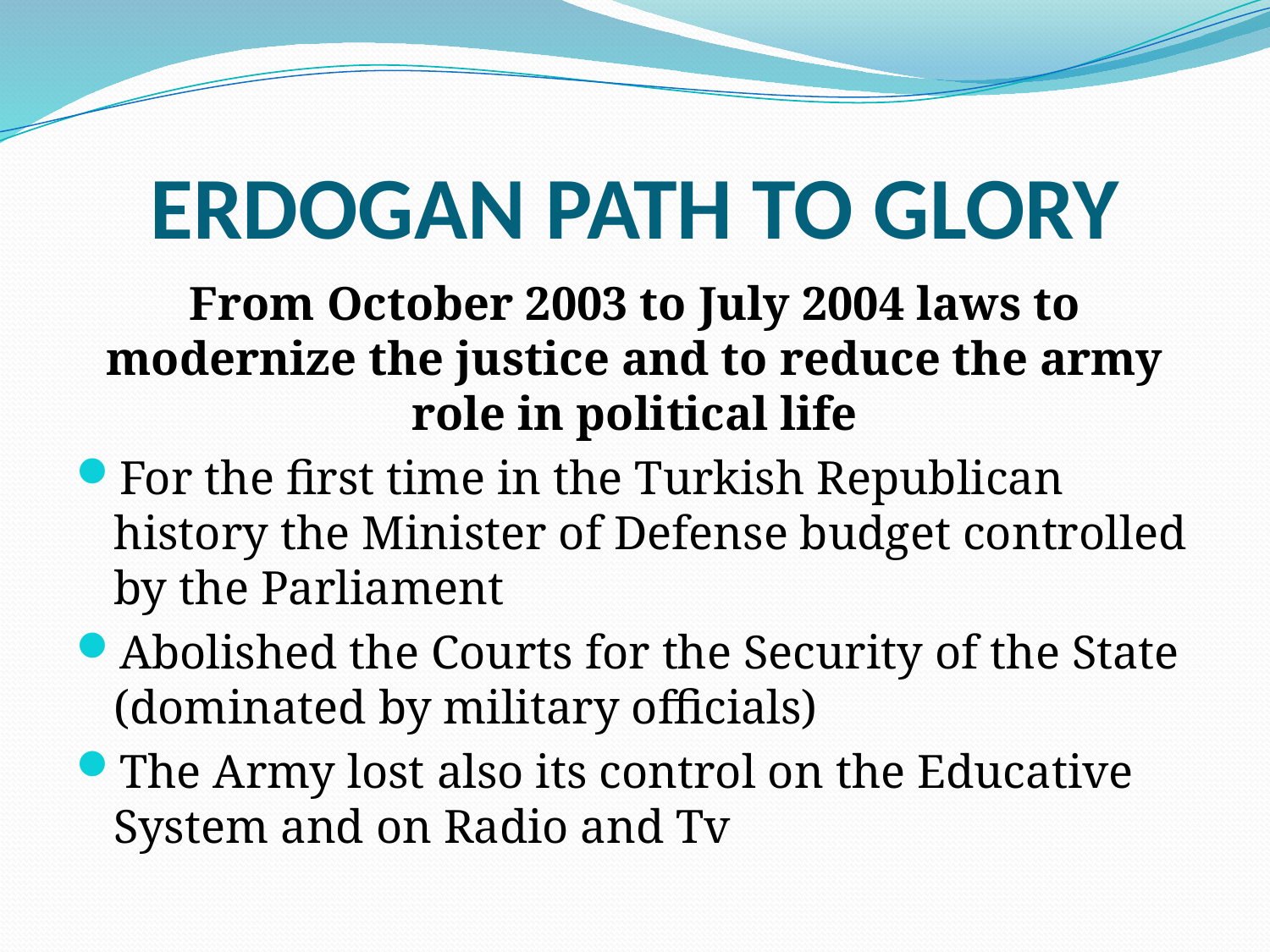

# ERDOGAN PATH TO GLORY
From October 2003 to July 2004 laws to modernize the justice and to reduce the army role in political life
For the first time in the Turkish Republican history the Minister of Defense budget controlled by the Parliament
Abolished the Courts for the Security of the State (dominated by military officials)
The Army lost also its control on the Educative System and on Radio and Tv